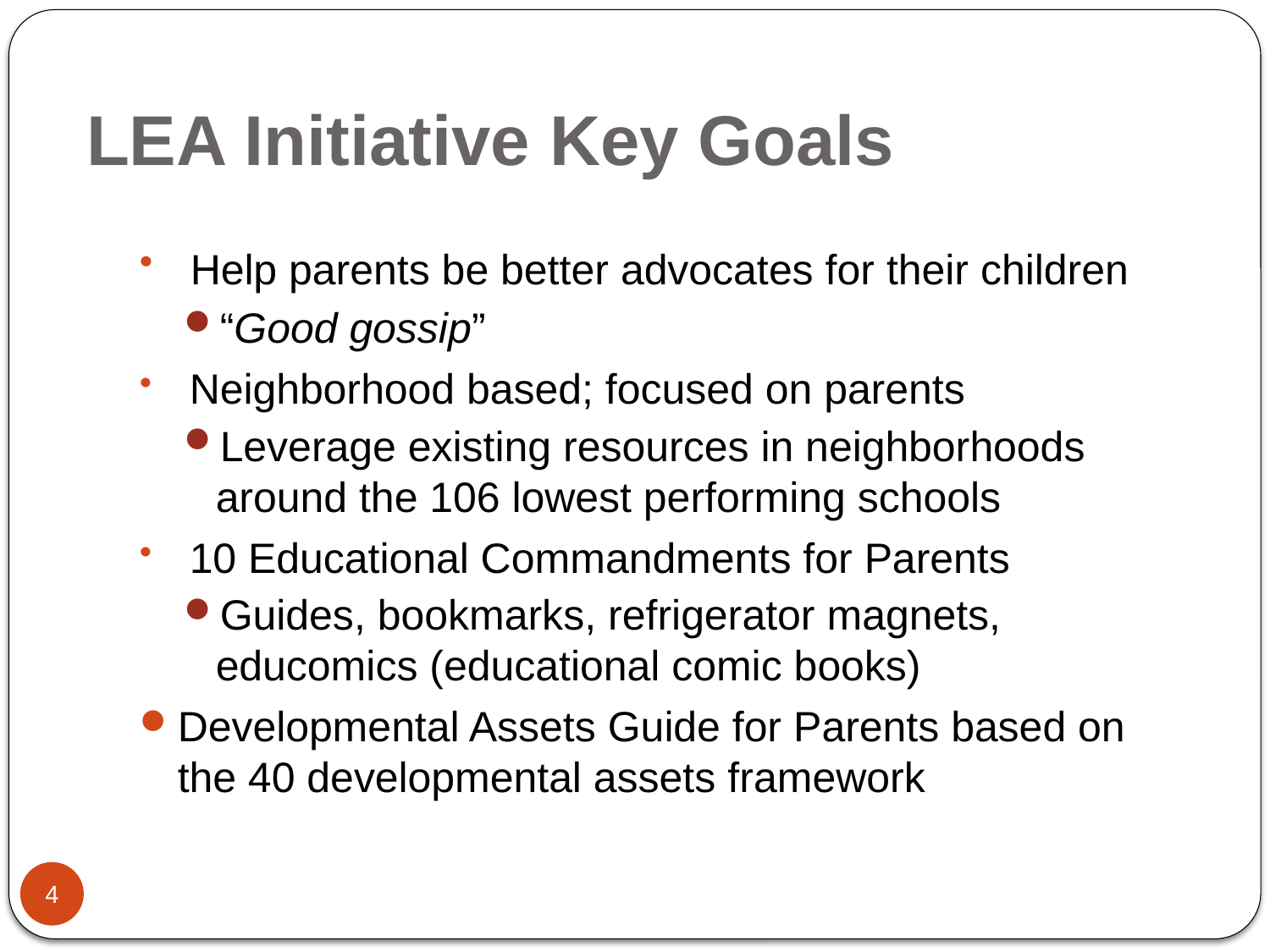

# LEA Initiative Key Goals
 Help parents be better advocates for their children
“Good gossip”
 Neighborhood based; focused on parents
Leverage existing resources in neighborhoods around the 106 lowest performing schools
 10 Educational Commandments for Parents
Guides, bookmarks, refrigerator magnets, educomics (educational comic books)
Developmental Assets Guide for Parents based on the 40 developmental assets framework

4